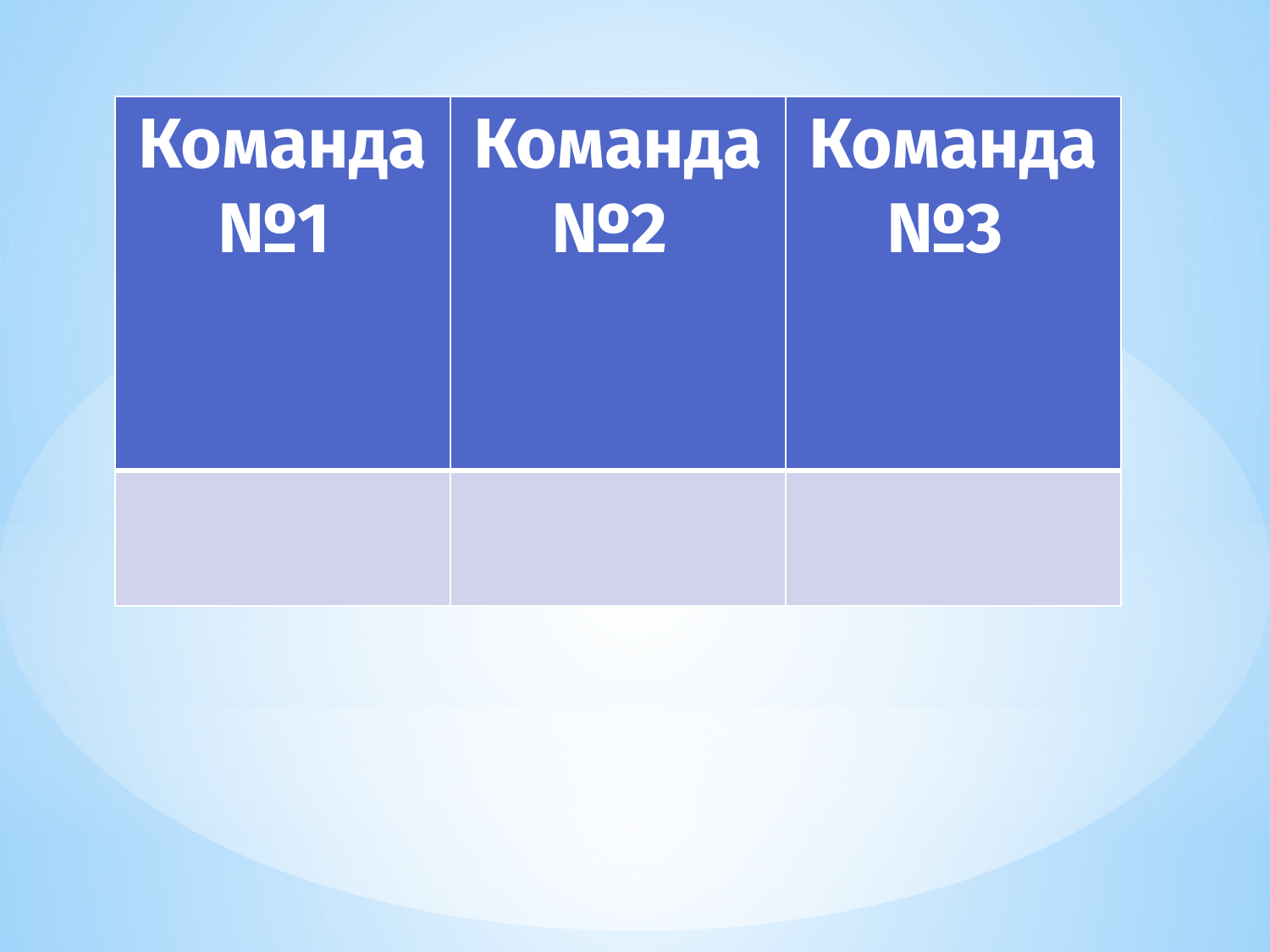

| Команда №1 | Команда №2 | Команда №3 |
| --- | --- | --- |
|  |  |  |
#